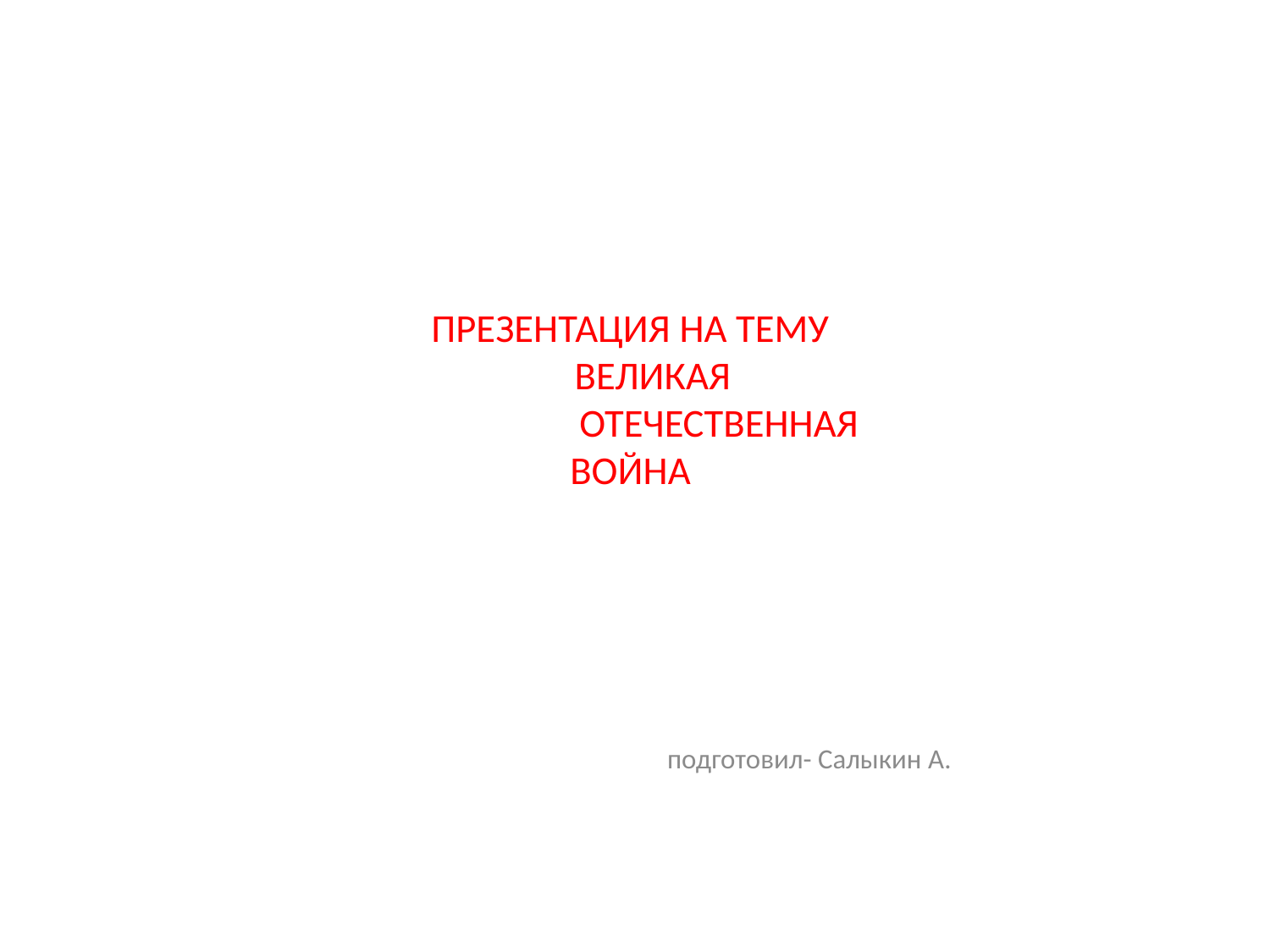

# ПРЕЗЕНТАЦИЯ НА ТЕМУ ВЕЛИКАЯ ОТЕЧЕСТВЕННАЯ ВОЙНА

                                                       подготовил- Салыкин А.